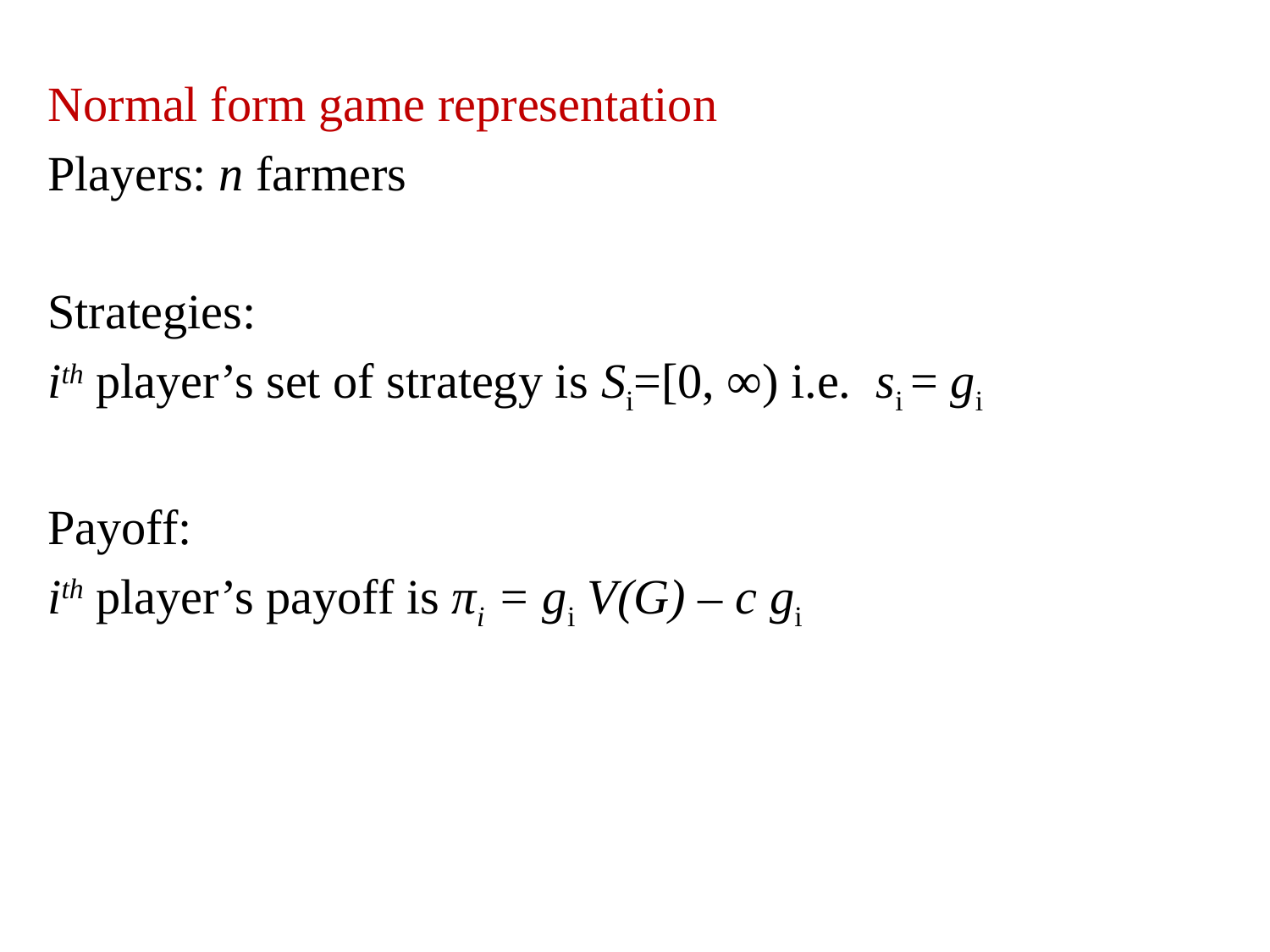

Normal form game representation
Players: n farmers

Strategies:
ith player’s set of strategy is Si=[0, ∞) i.e.  si = gi

Payoff:
ith player’s payoff is πi = gi V(G) – c gi